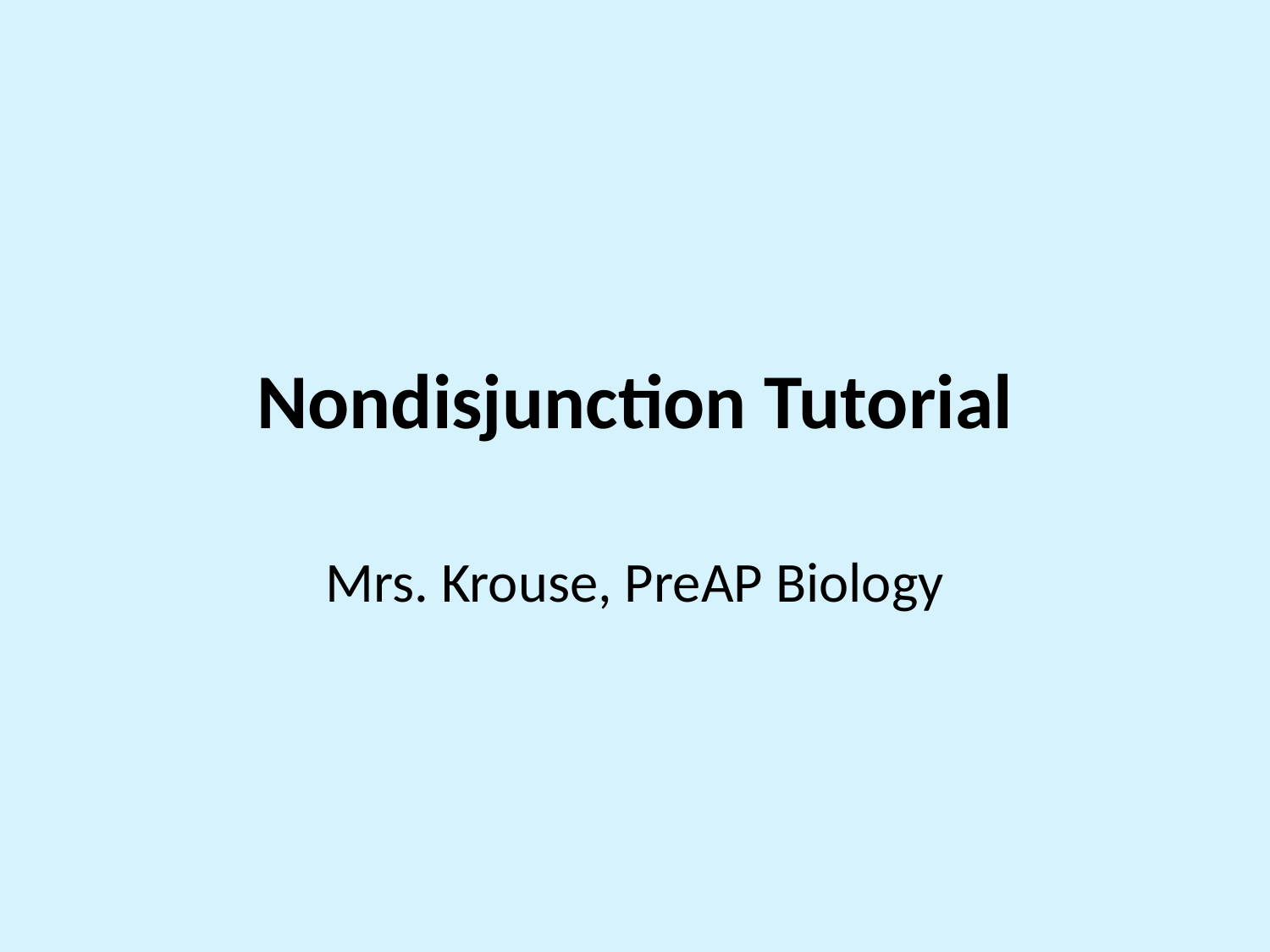

# Nondisjunction Tutorial
Mrs. Krouse, PreAP Biology